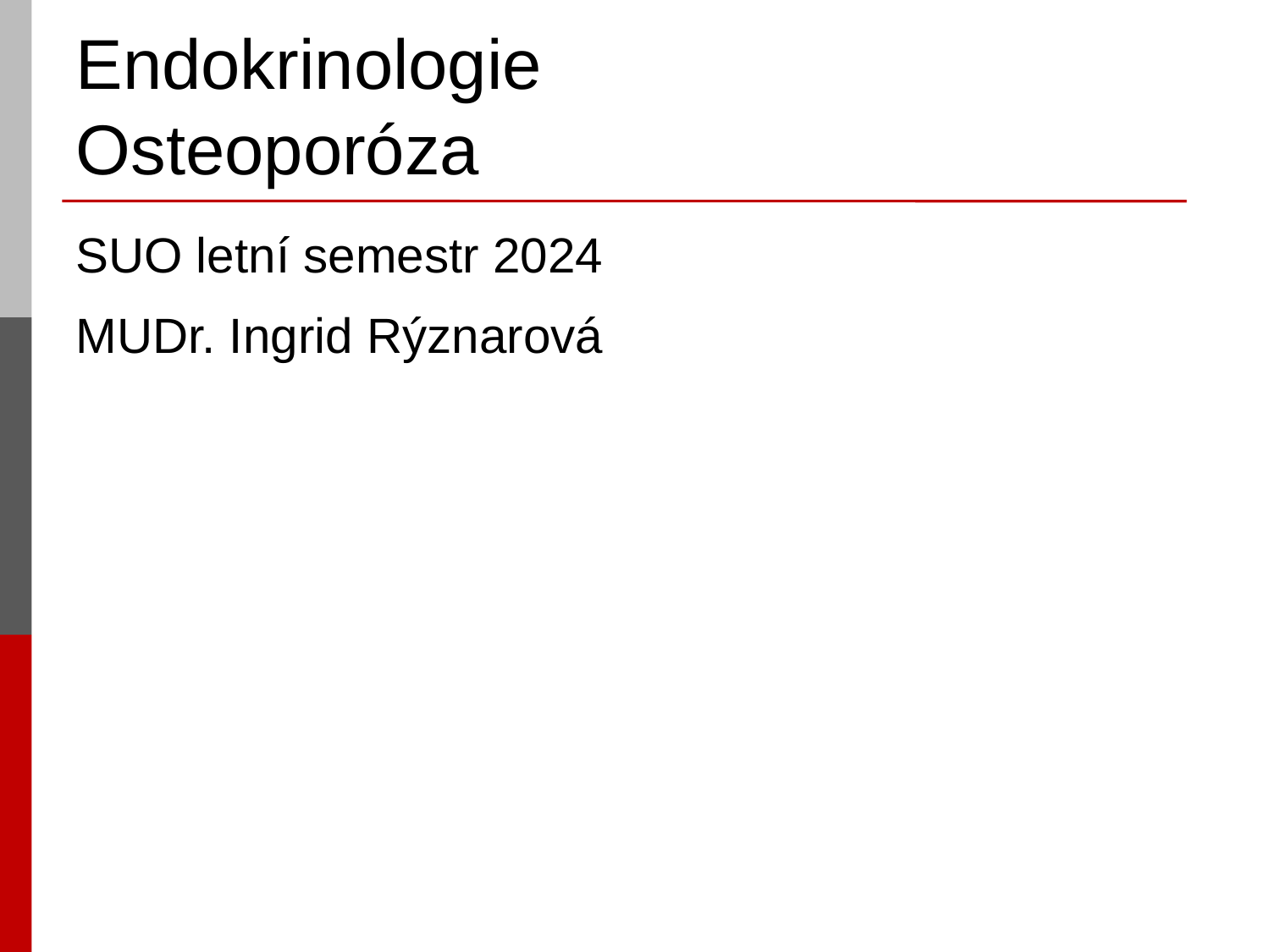

# Endokrinologie Osteoporóza
SUO letní semestr 2024
MUDr. Ingrid Rýznarová